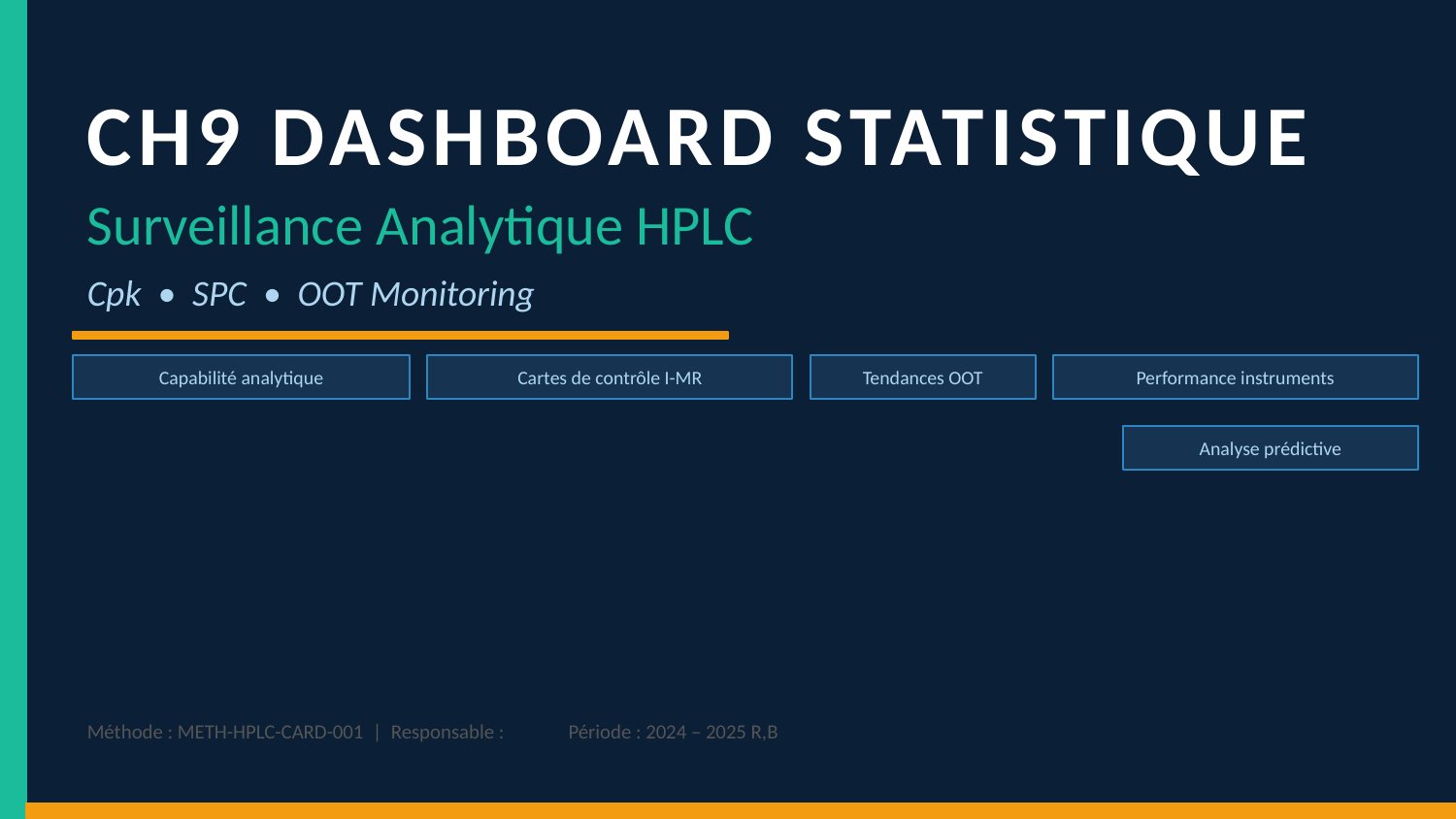

CH9 DASHBOARD STATISTIQUE
Surveillance Analytique HPLC
Cpk  •  SPC  •  OOT Monitoring

Capabilité analytique

Cartes de contrôle I-MR

Tendances OOT

Performance instruments

Analyse prédictive
Méthode : METH-HPLC-CARD-001  |  Responsable :              Période : 2024 – 2025 R,B